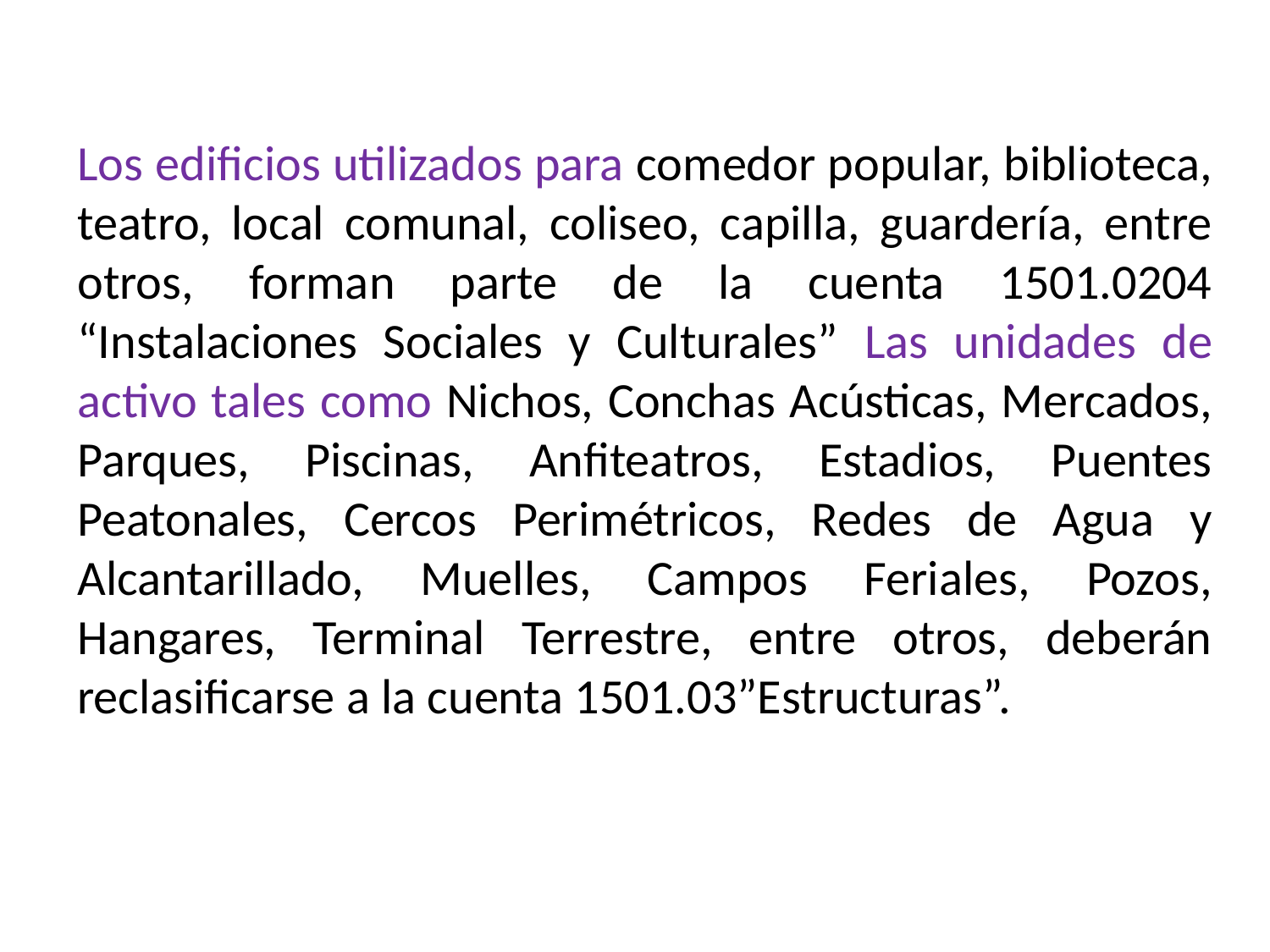

Los edificios utilizados para comedor popular, biblioteca, teatro, local comunal, coliseo, capilla, guardería, entre otros, forman parte de la cuenta 1501.0204 “Instalaciones Sociales y Culturales” Las unidades de activo tales como Nichos, Conchas Acústicas, Mercados, Parques, Piscinas, Anfiteatros, Estadios, Puentes Peatonales, Cercos Perimétricos, Redes de Agua y Alcantarillado, Muelles, Campos Feriales, Pozos, Hangares, Terminal Terrestre, entre otros, deberán reclasificarse a la cuenta 1501.03”Estructuras”.